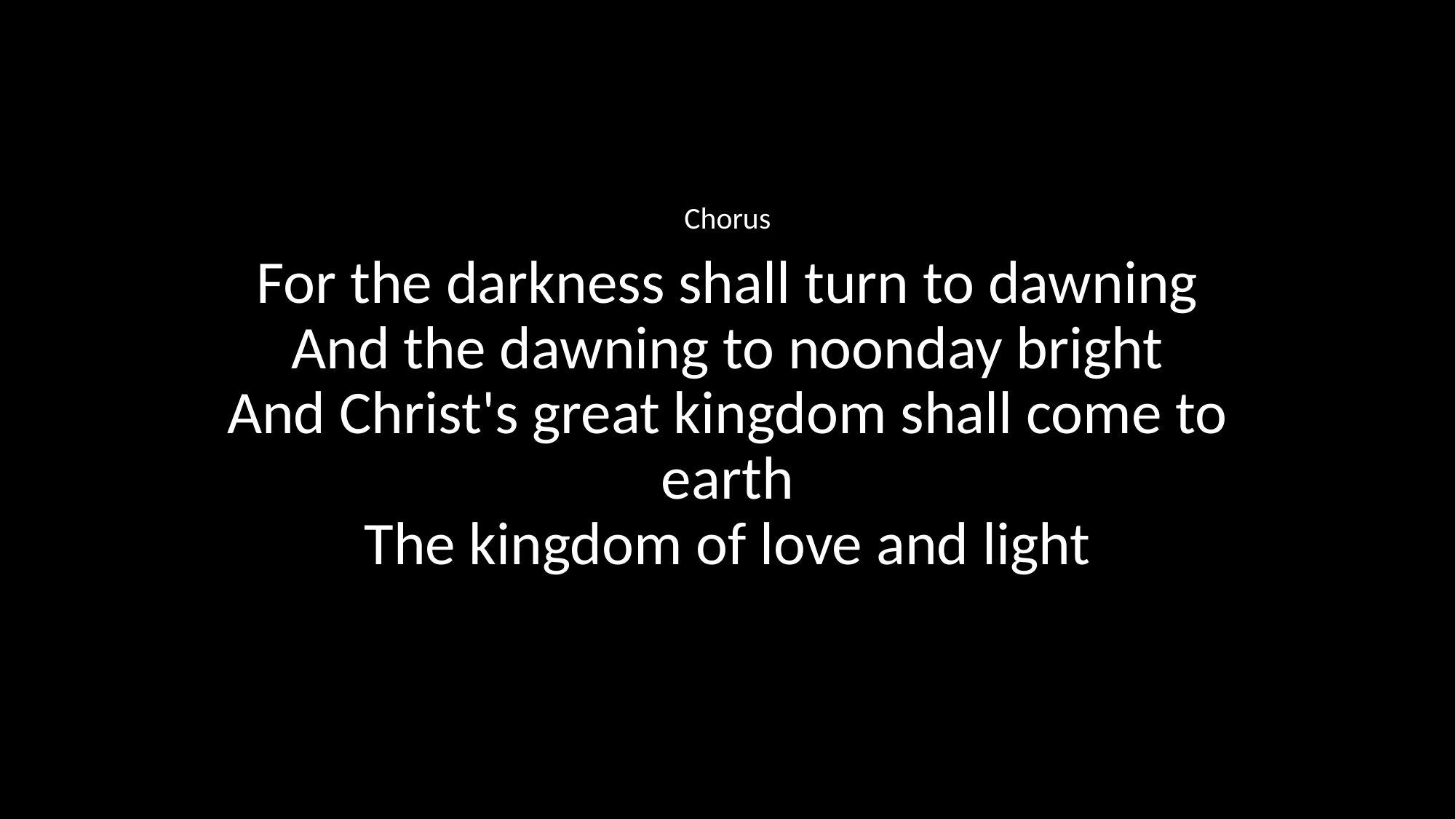

Chorus
For the darkness shall turn to dawning
And the dawning to noonday bright
And Christ's great kingdom shall come to earth
The kingdom of love and light